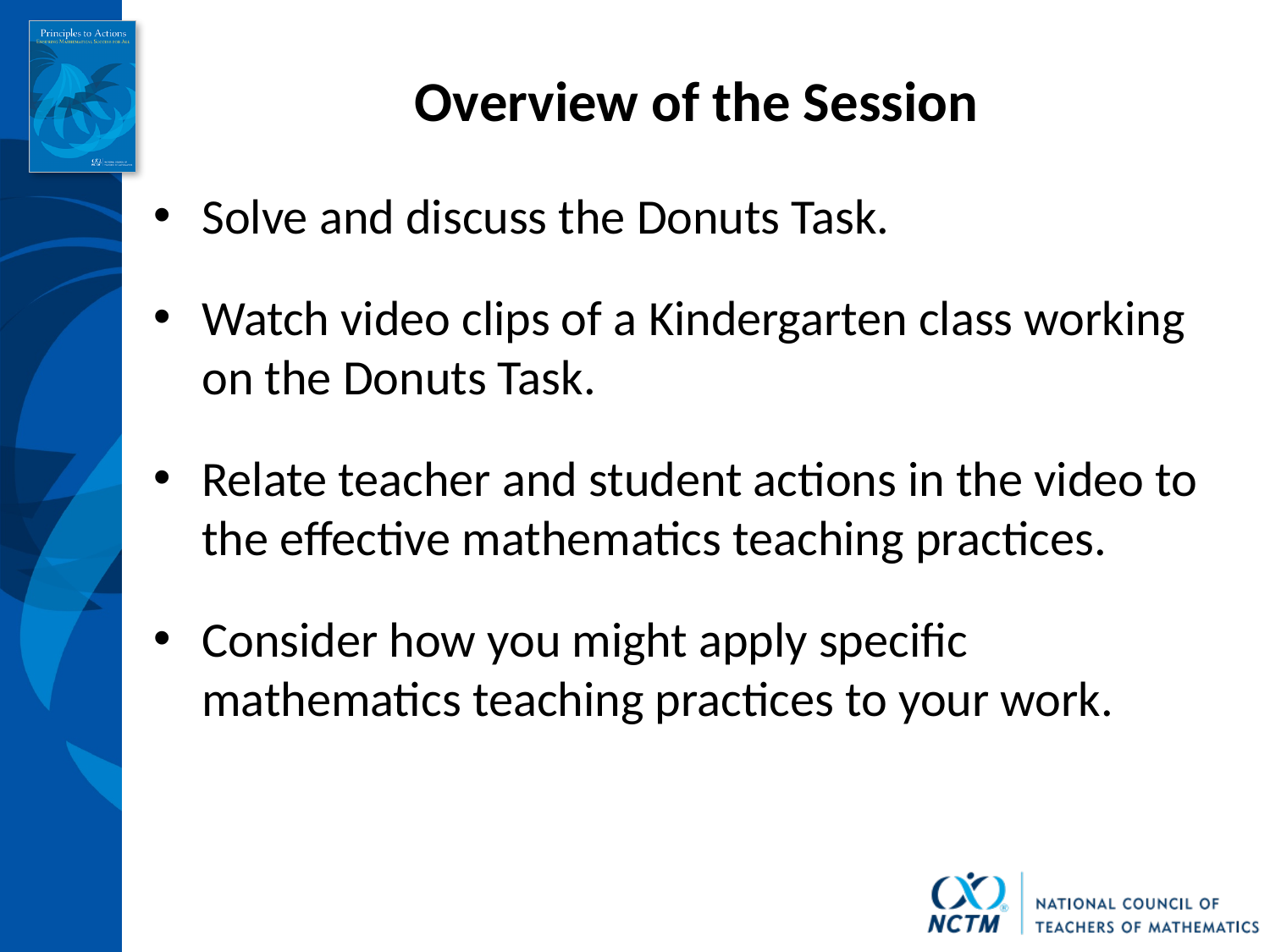

Overview of the Session
Solve and discuss the Donuts Task.
Watch video clips of a Kindergarten class working on the Donuts Task.
Relate teacher and student actions in the video to the effective mathematics teaching practices.
Consider how you might apply specific mathematics teaching practices to your work.